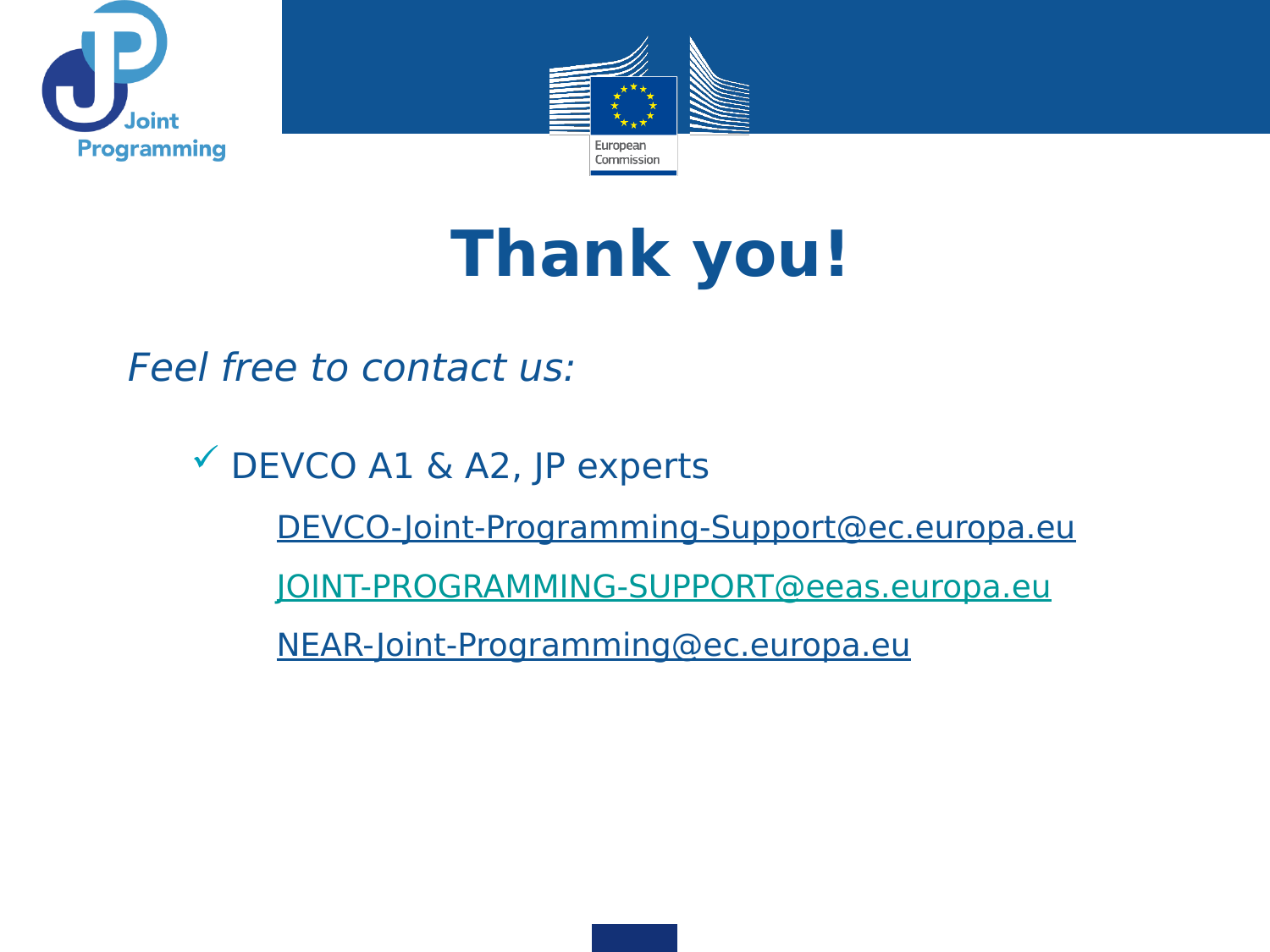

# Thank you!
Feel free to contact us:

DEVCO A1 & A2, JP experts
DEVCO-Joint-Programming-Support@ec.europa.eu
JOINT-PROGRAMMING-SUPPORT@eeas.europa.eu
NEAR-Joint-Programming@ec.europa.eu